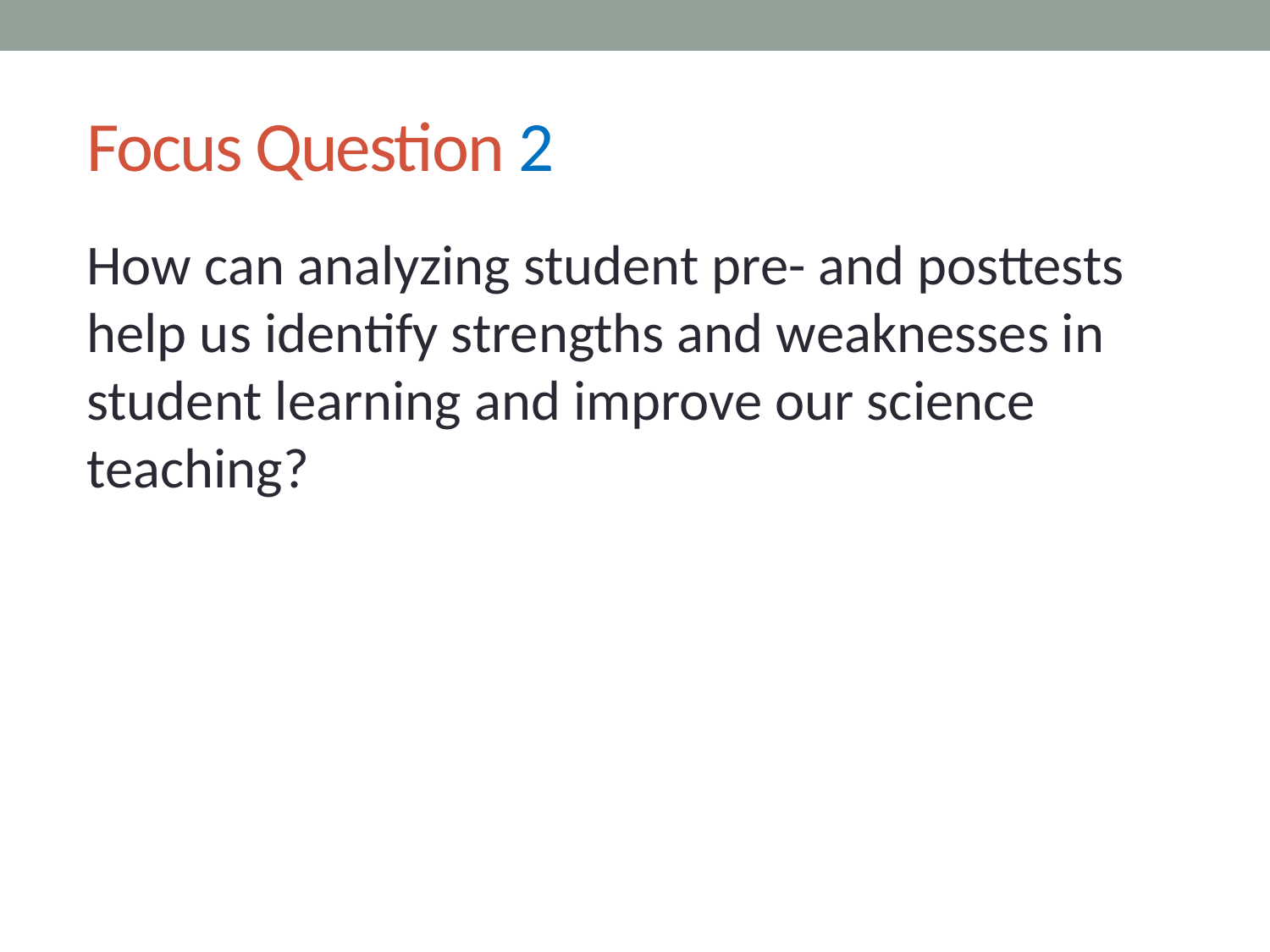

# Focus Question 2
How can analyzing student pre- and posttests help us identify strengths and weaknesses in student learning and improve our science teaching?